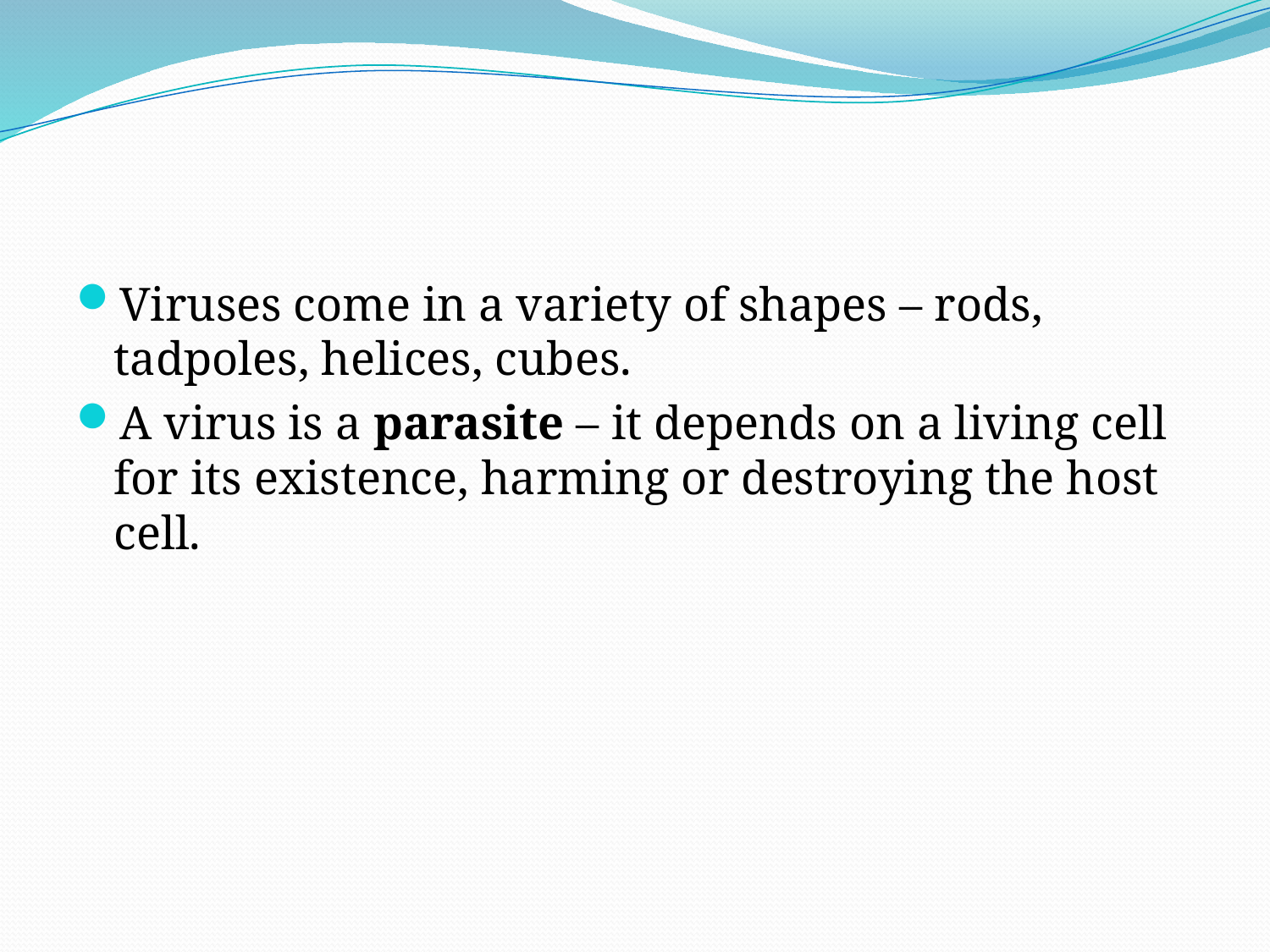

#
Viruses come in a variety of shapes – rods, tadpoles, helices, cubes.
A virus is a parasite – it depends on a living cell for its existence, harming or destroying the host cell.